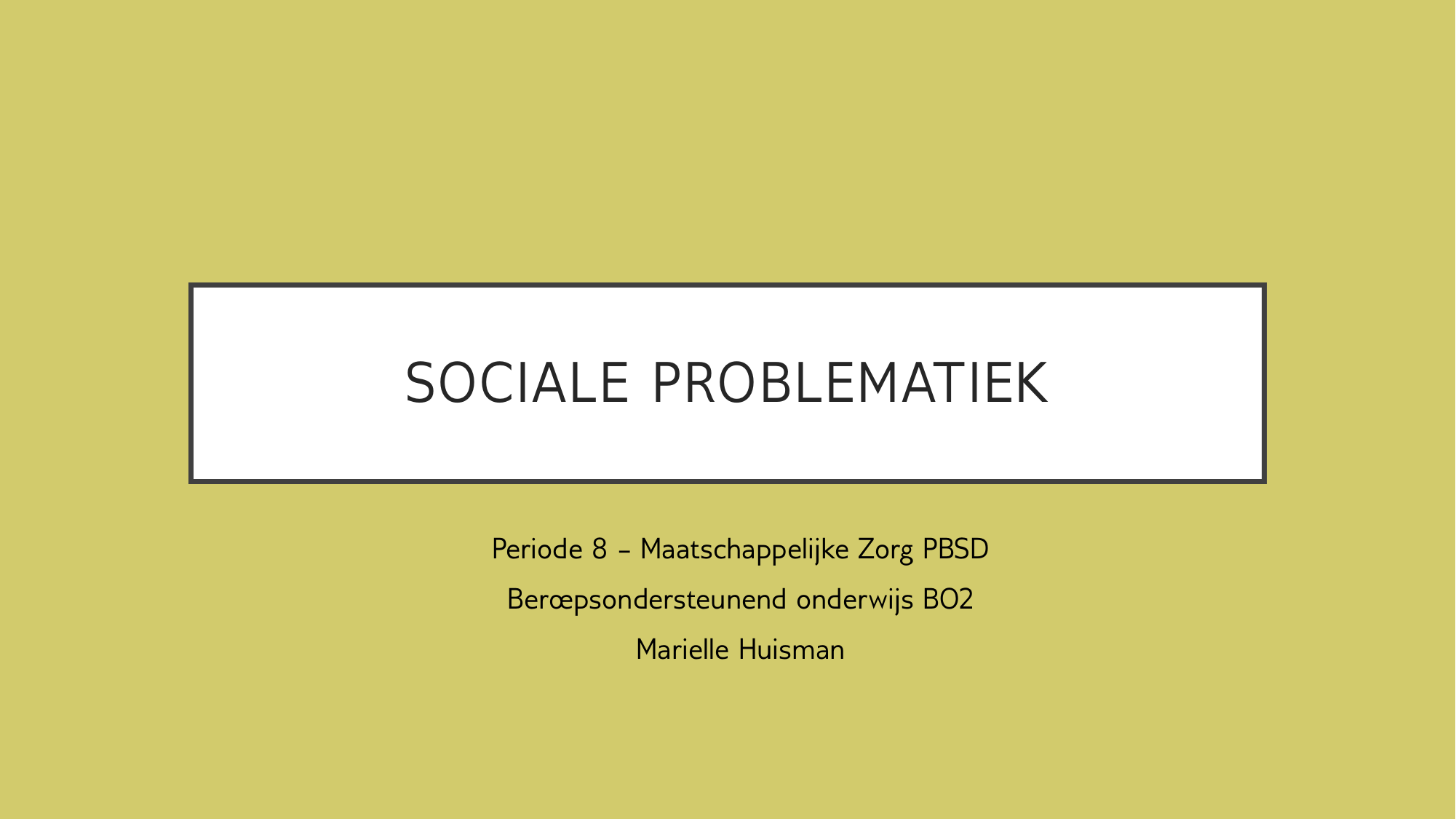

# Sociale problematiek
Periode 8 – Maatschappelijke Zorg PBSD
Beroepsondersteunend onderwijs BO2
Marielle Huisman